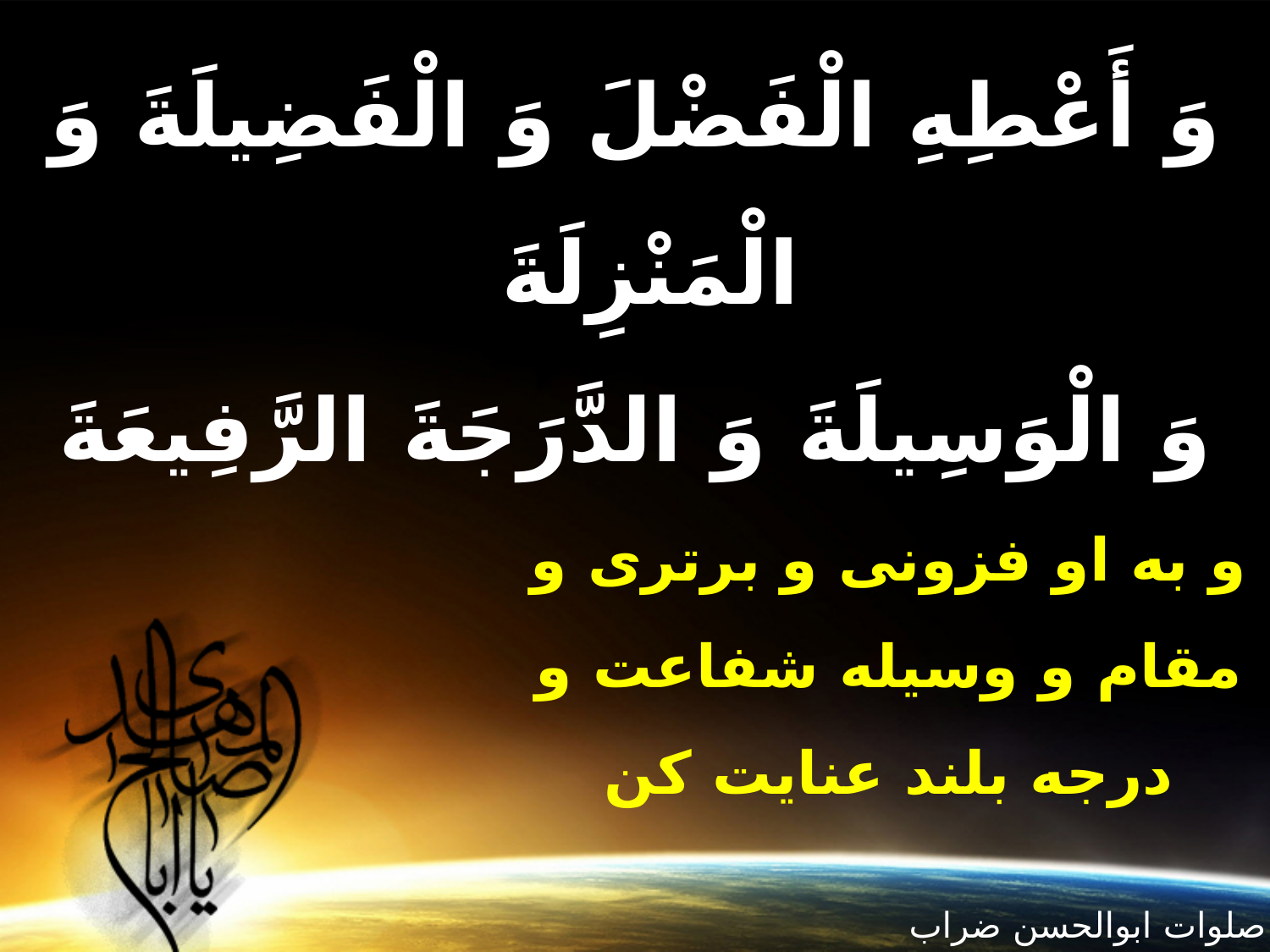

وَ أَعْطِهِ الْفَضْلَ وَ الْفَضِيلَةَ وَ الْمَنْزِلَةَ
وَ الْوَسِيلَةَ وَ الدَّرَجَةَ الرَّفِيعَةَ
و به او فزونى و برترى و مقام و وسيله شفاعت و
درجه بلند عنايت كن